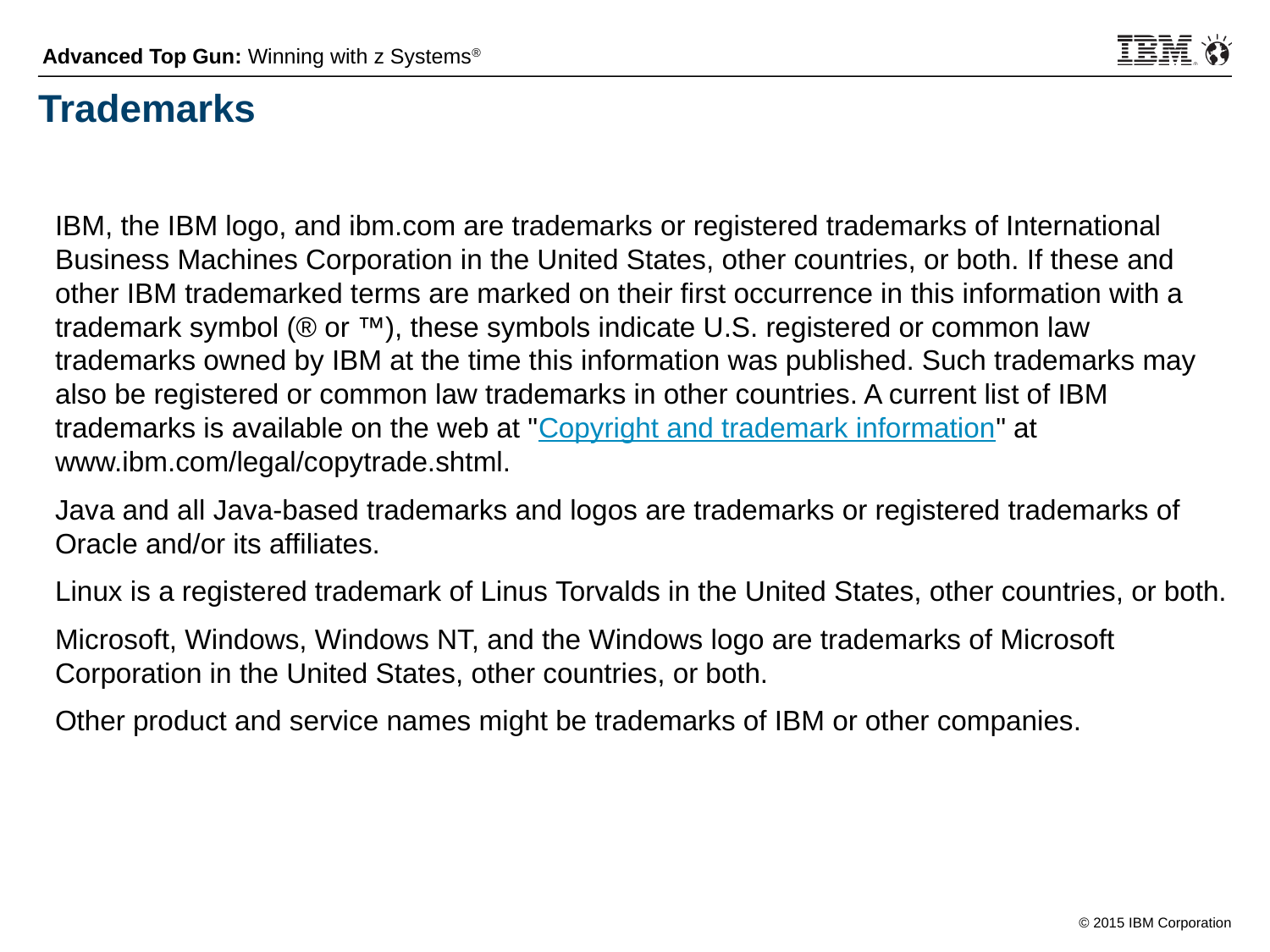

# Trademarks
IBM, the IBM logo, and ibm.com are trademarks or registered trademarks of International Business Machines Corporation in the United States, other countries, or both. If these and other IBM trademarked terms are marked on their first occurrence in this information with a trademark symbol (® or ™), these symbols indicate U.S. registered or common law trademarks owned by IBM at the time this information was published. Such trademarks may also be registered or common law trademarks in other countries. A current list of IBM trademarks is available on the web at "Copyright and trademark information" at www.ibm.com/legal/copytrade.shtml.
Java and all Java-based trademarks and logos are trademarks or registered trademarks of Oracle and/or its affiliates.
Linux is a registered trademark of Linus Torvalds in the United States, other countries, or both.
Microsoft, Windows, Windows NT, and the Windows logo are trademarks of Microsoft Corporation in the United States, other countries, or both.
Other product and service names might be trademarks of IBM or other companies.